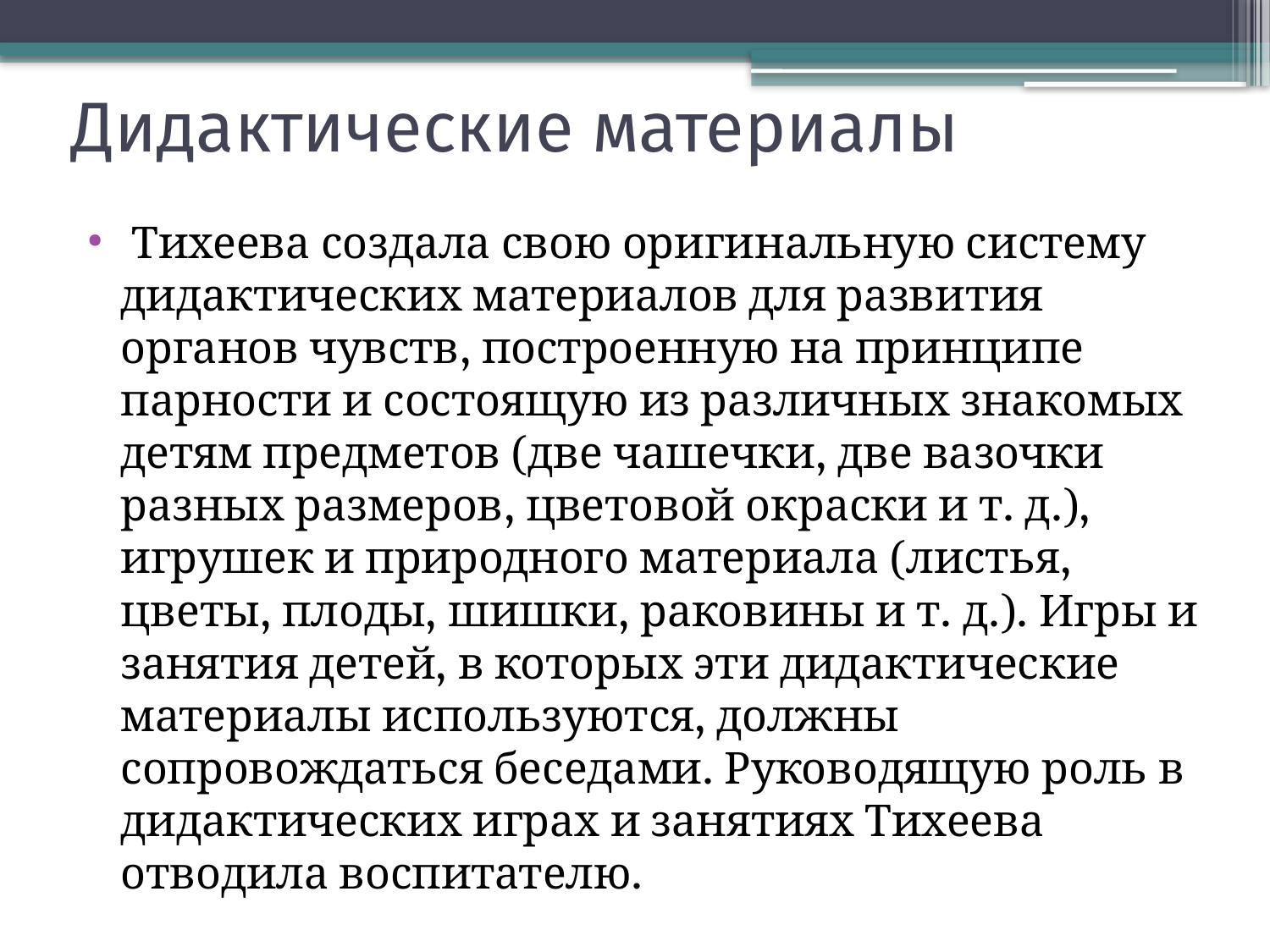

# Дидактические материалы
 Тихеева создала свою оригинальную систему дидактических материалов для развития органов чувств, построенную на принципе парности и состоящую из различных знакомых детям предметов (две чашечки, две вазочки разных размеров, цветовой окраски и т. д.), игрушек и природного материала (листья, цветы, плоды, шишки, раковины и т. д.). Игры и занятия детей, в которых эти дидактические материалы используются, должны сопровождаться беседами. Руководящую роль в дидактических играх и занятиях Тихеева отводила воспитателю.